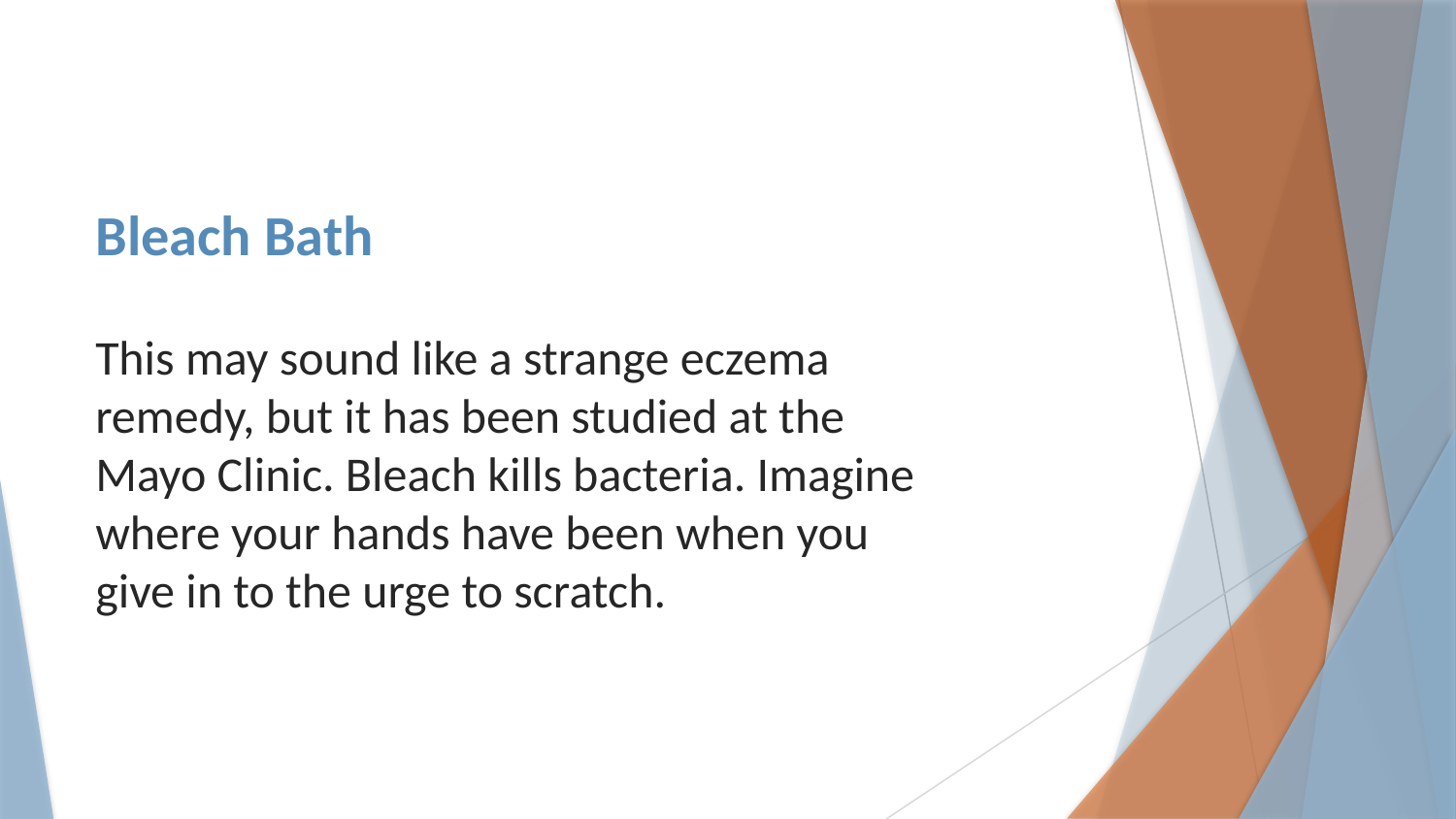

# Bleach Bath
This may sound like a strange eczema remedy, but it has been studied at the Mayo Clinic. Bleach kills bacteria. Imagine where your hands have been when you give in to the urge to scratch.